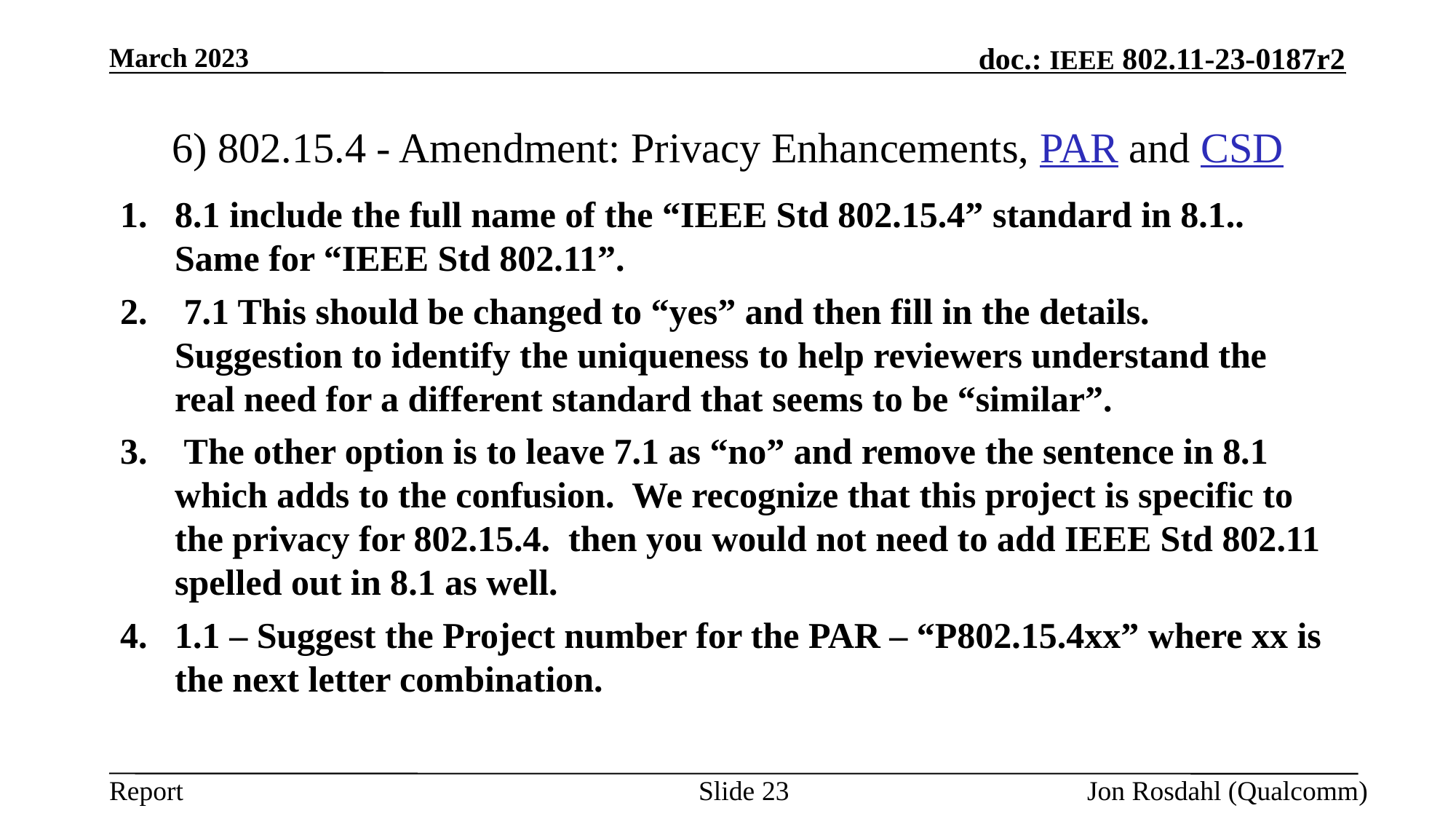

March 2023
# 6) 802.15.4 - Amendment: Privacy Enhancements, PAR and CSD
8.1 include the full name of the “IEEE Std 802.15.4” standard in 8.1.. Same for “IEEE Std 802.11”.
 7.1 This should be changed to “yes” and then fill in the details.  Suggestion to identify the uniqueness to help reviewers understand the real need for a different standard that seems to be “similar”.
 The other option is to leave 7.1 as “no” and remove the sentence in 8.1 which adds to the confusion.  We recognize that this project is specific to the privacy for 802.15.4.  then you would not need to add IEEE Std 802.11 spelled out in 8.1 as well.
1.1 – Suggest the Project number for the PAR – “P802.15.4xx” where xx is the next letter combination.

Slide 23
Jon Rosdahl (Qualcomm)